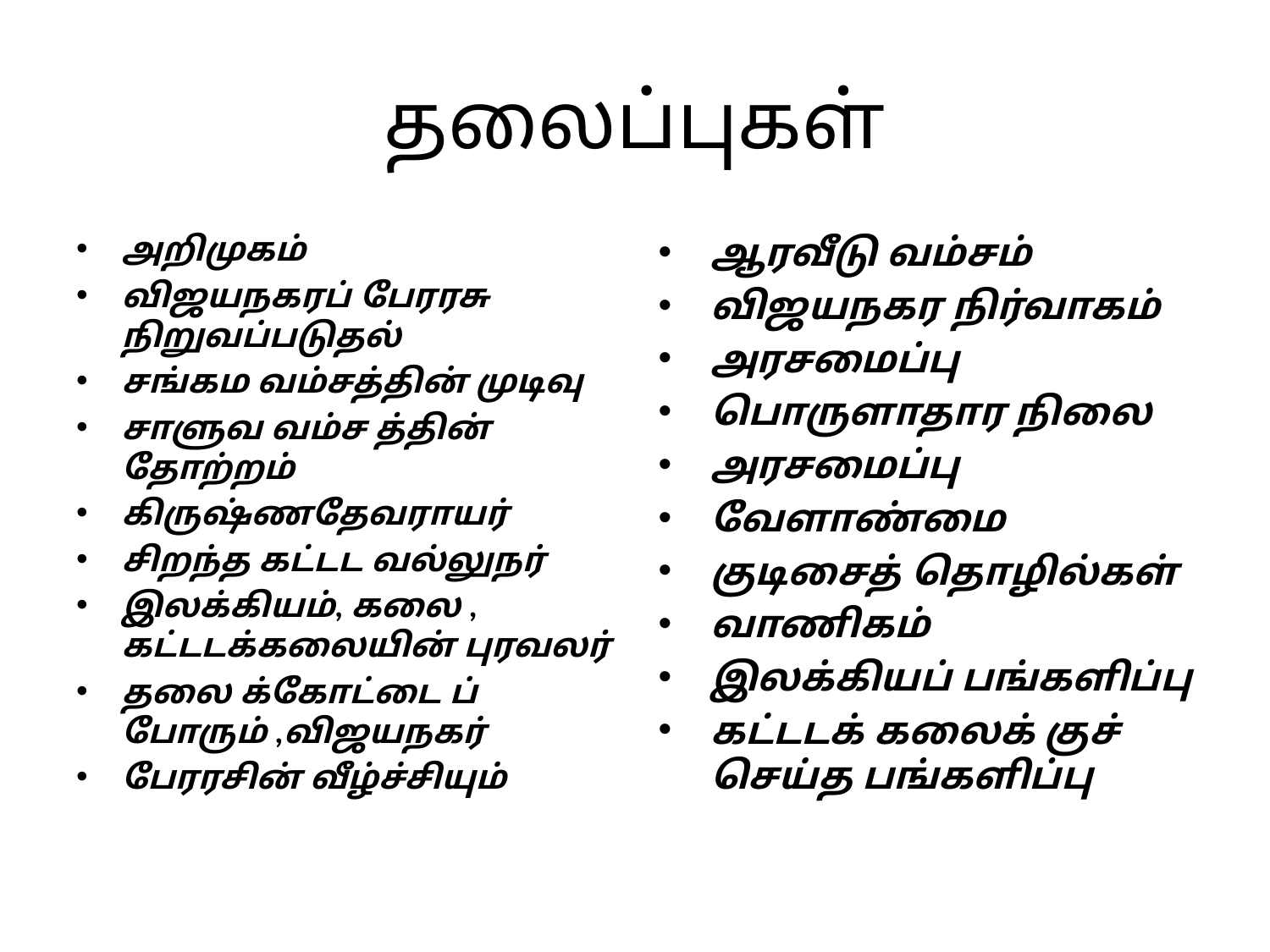

# தலைப்புகள்
அறிமுகம்
விஜயநகரப் பேரரசு நிறுவப்படுதல்
சங்கம வம்சத்தின் முடிவு
சாளுவ வம்ச த்தின் தோற்றம்
கிருஷ்ணதேவராயர்
சிறந்த கட்டட வல்லுநர்
இலக்கியம், கலை , கட்டடக்கலையின் புரவலர்
தலை க்கோட்டை ப் போரும் ,விஜயநகர்
பேரரசின் வீழ்ச்சியும்
ஆரவீடு வம்சம்
விஜயநகர நிர்வாகம்
அரசமைப்பு
பொருளாதார நிலை
அரசமைப்பு
வேளாண்மை
குடிசைத் தொழில்கள்
வாணிகம்
இலக்கியப் பங்களிப்பு
கட்டடக் கலைக் குச் செய்த பங்களிப்பு